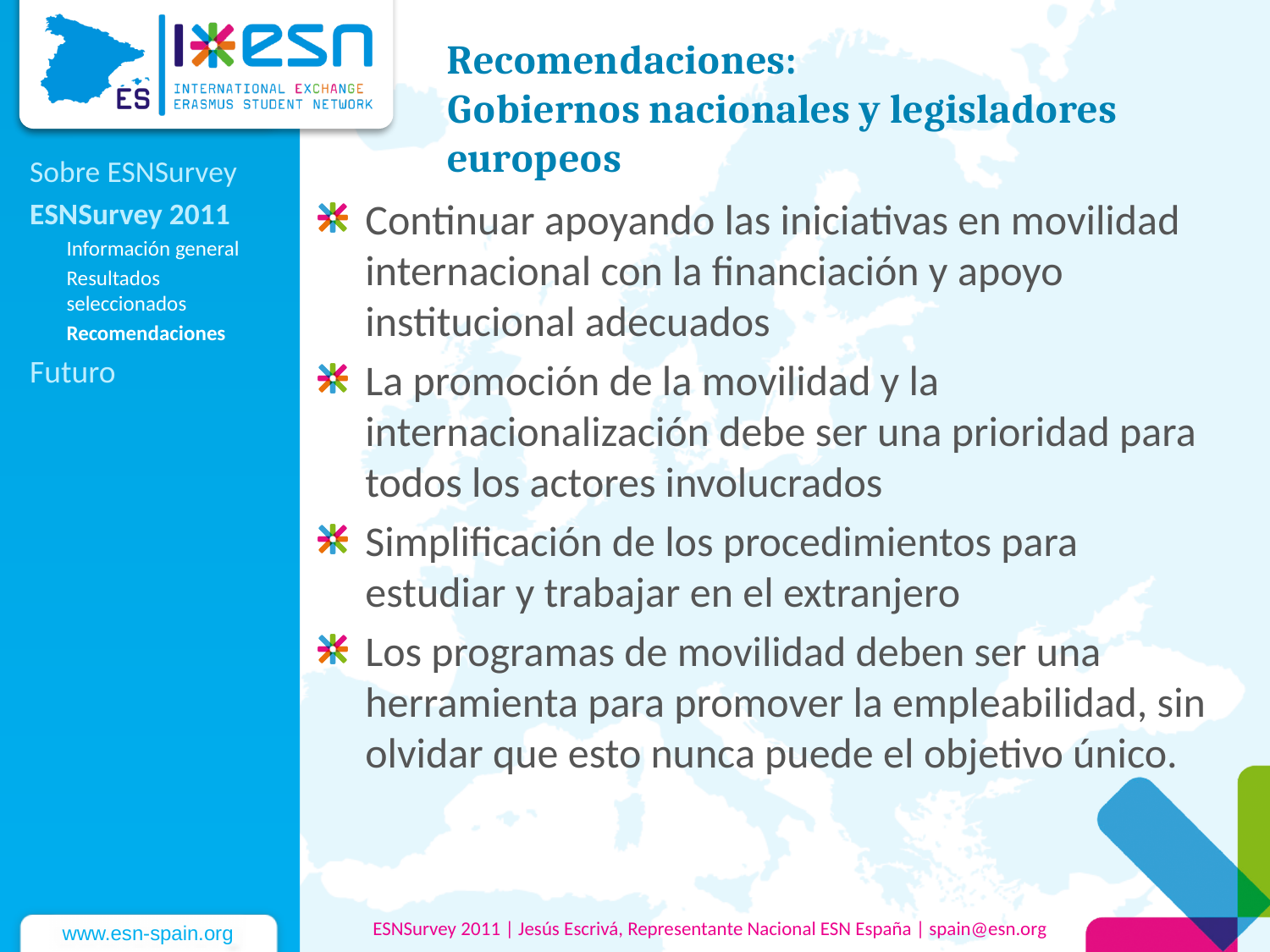

# Recomendaciones: Gobiernos nacionales y legisladores europeos
Sobre ESNSurvey
ESNSurvey 2011
Información general
Resultados seleccionados
Recomendaciones
Futuro
Continuar apoyando las iniciativas en movilidad internacional con la financiación y apoyo institucional adecuados
La promoción de la movilidad y la internacionalización debe ser una prioridad para todos los actores involucrados
Simplificación de los procedimientos para estudiar y trabajar en el extranjero
Los programas de movilidad deben ser una herramienta para promover la empleabilidad, sin olvidar que esto nunca puede el objetivo único.
ESNSurvey 2011 | Jesús Escrivá, Representante Nacional ESN España | spain@esn.org